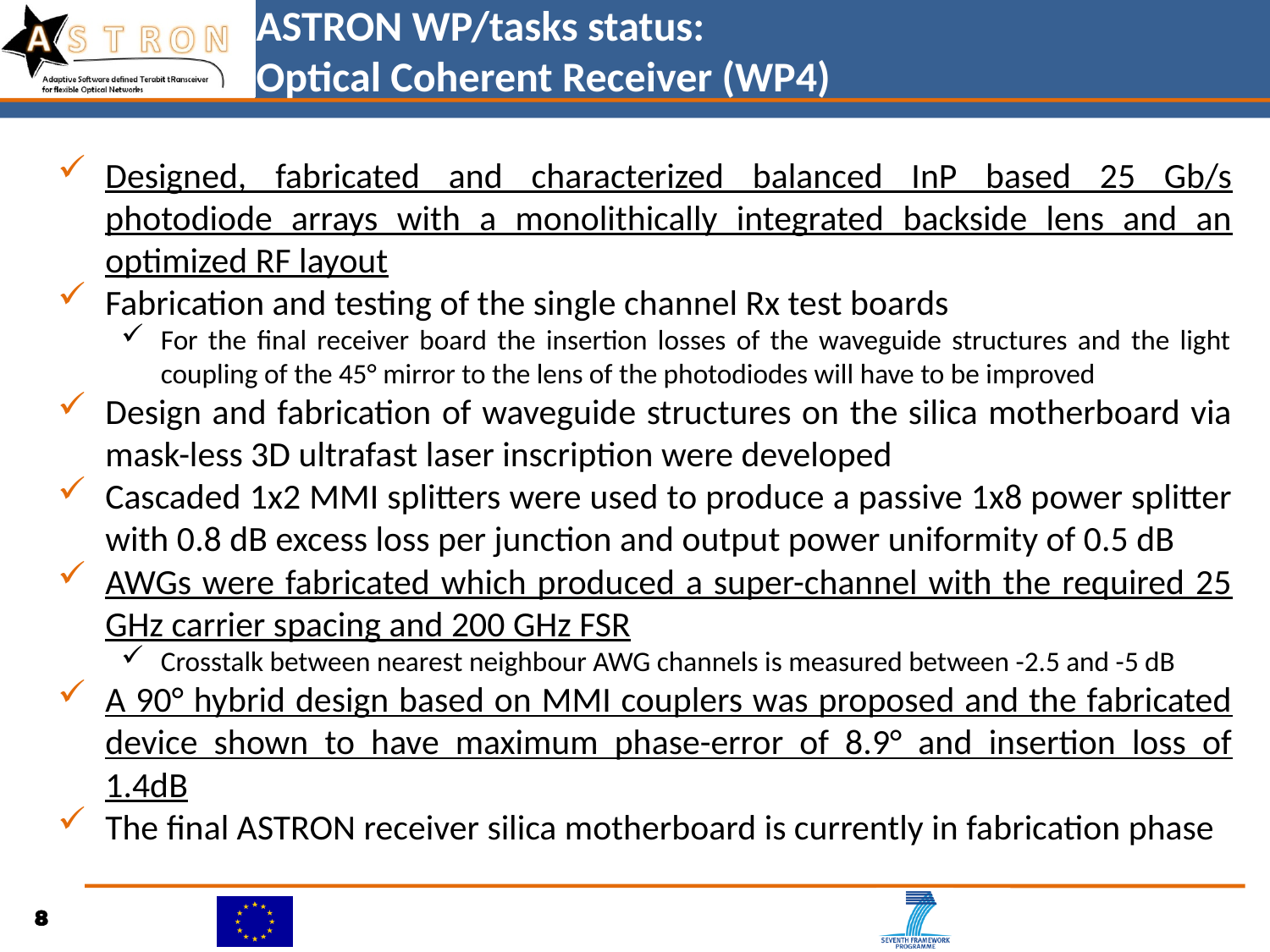

# ASTRON WP/tasks status: Optical Coherent Receiver (WP4)
Designed, fabricated and characterized balanced InP based 25 Gb/s photodiode arrays with a monolithically integrated backside lens and an optimized RF layout
Fabrication and testing of the single channel Rx test boards
For the final receiver board the insertion losses of the waveguide structures and the light coupling of the 45° mirror to the lens of the photodiodes will have to be improved
Design and fabrication of waveguide structures on the silica motherboard via mask-less 3D ultrafast laser inscription were developed
Cascaded 1x2 MMI splitters were used to produce a passive 1x8 power splitter with 0.8 dB excess loss per junction and output power uniformity of 0.5 dB
AWGs were fabricated which produced a super-channel with the required 25 GHz carrier spacing and 200 GHz FSR
Crosstalk between nearest neighbour AWG channels is measured between -2.5 and -5 dB
A 90° hybrid design based on MMI couplers was proposed and the fabricated device shown to have maximum phase-error of 8.9° and insertion loss of 1.4dB
The final ASTRON receiver silica motherboard is currently in fabrication phase